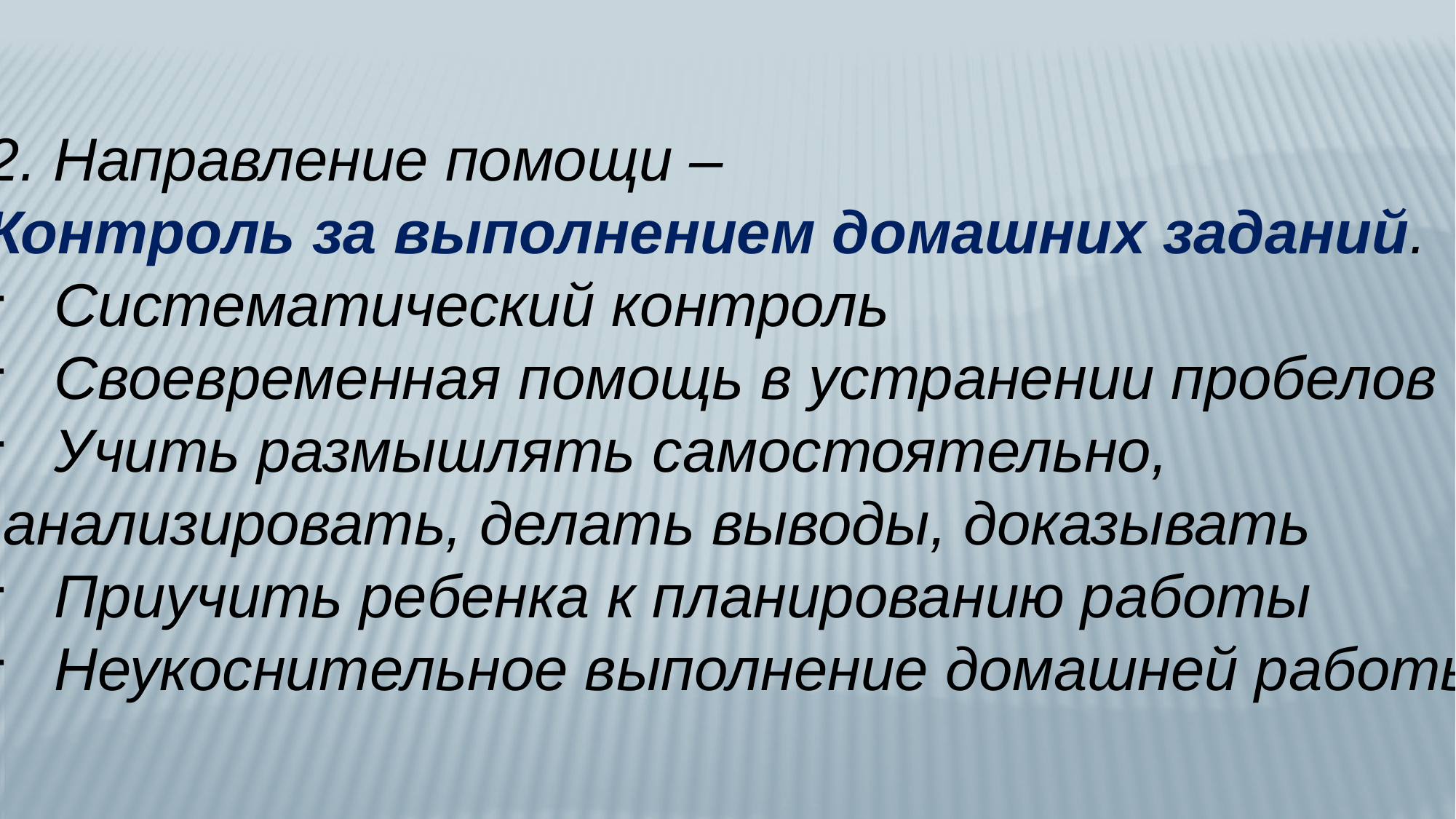

2. Направление помощи –
Контроль за выполнением домашних заданий.
Систематический контроль
Своевременная помощь в устранении пробелов
Учить размышлять самостоятельно,
 анализировать, делать выводы, доказывать
Приучить ребенка к планированию работы
Неукоснительное выполнение домашней работы